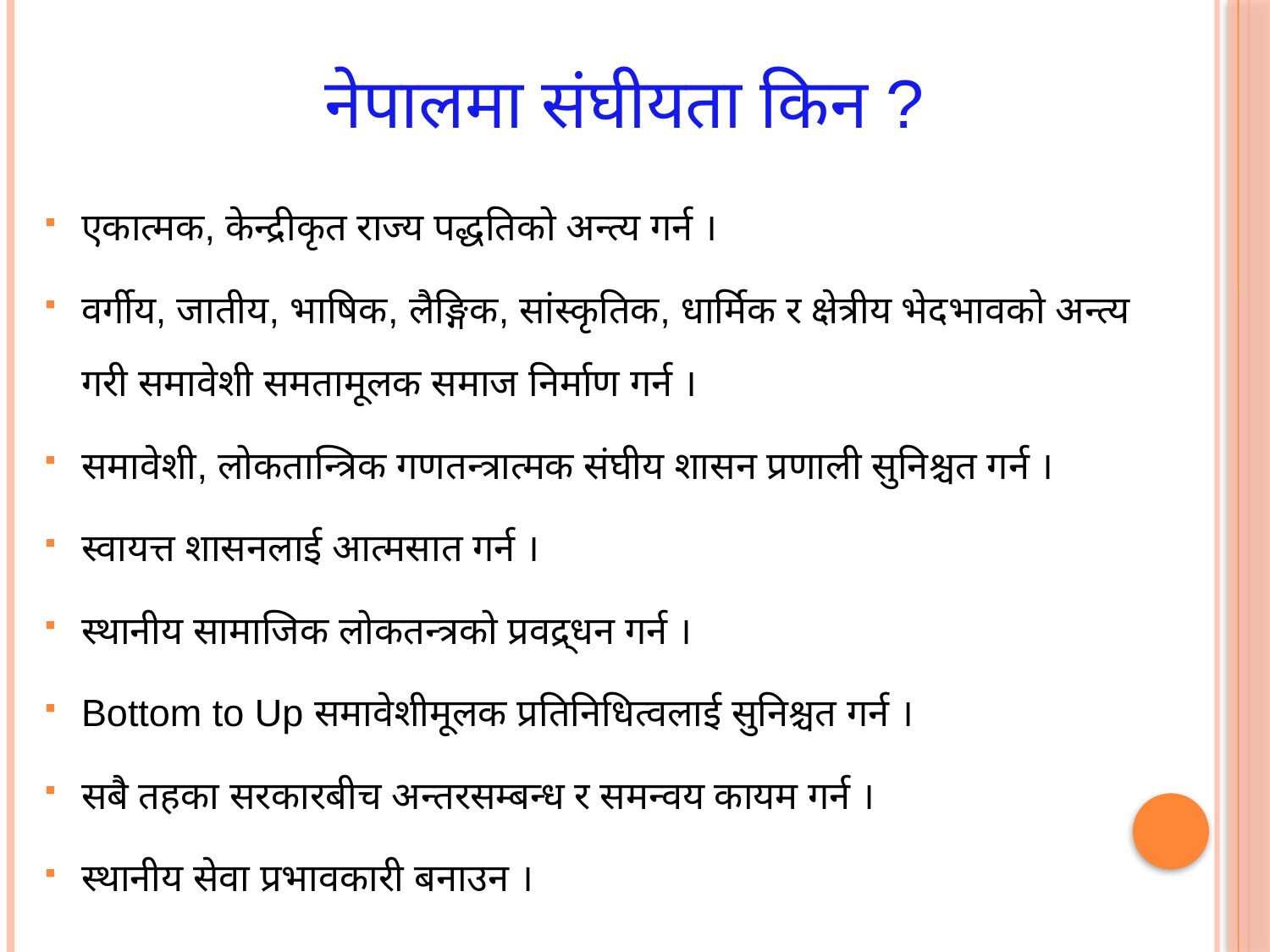

# नेपालमा संघीयता किन ?
एकात्मक, केन्द्रीकृत राज्य पद्धतिको अन्त्य गर्न ।
वर्गीय, जातीय, भाषिक, लैङ्गिक, सांस्कृतिक, धार्मिक र क्षेत्रीय भेदभावको अन्त्य गरी समावेशी समतामूलक समाज निर्माण गर्न ।
समावेशी, लोकतान्त्रिक गणतन्त्रात्मक संघीय शासन प्रणाली सुनिश्चत गर्न ।
स्वायत्त शासनलाई आत्मसात गर्न ।
स्थानीय सामाजिक लोकतन्त्रको प्रवद्र्धन गर्न ।
Bottom to Up समावेशीमूलक प्रतिनिधित्वलाई सुनिश्चत गर्न ।
सबै तहका सरकारबीच अन्तरसम्बन्ध र समन्वय कायम गर्न ।
स्थानीय सेवा प्रभावकारी बनाउन ।